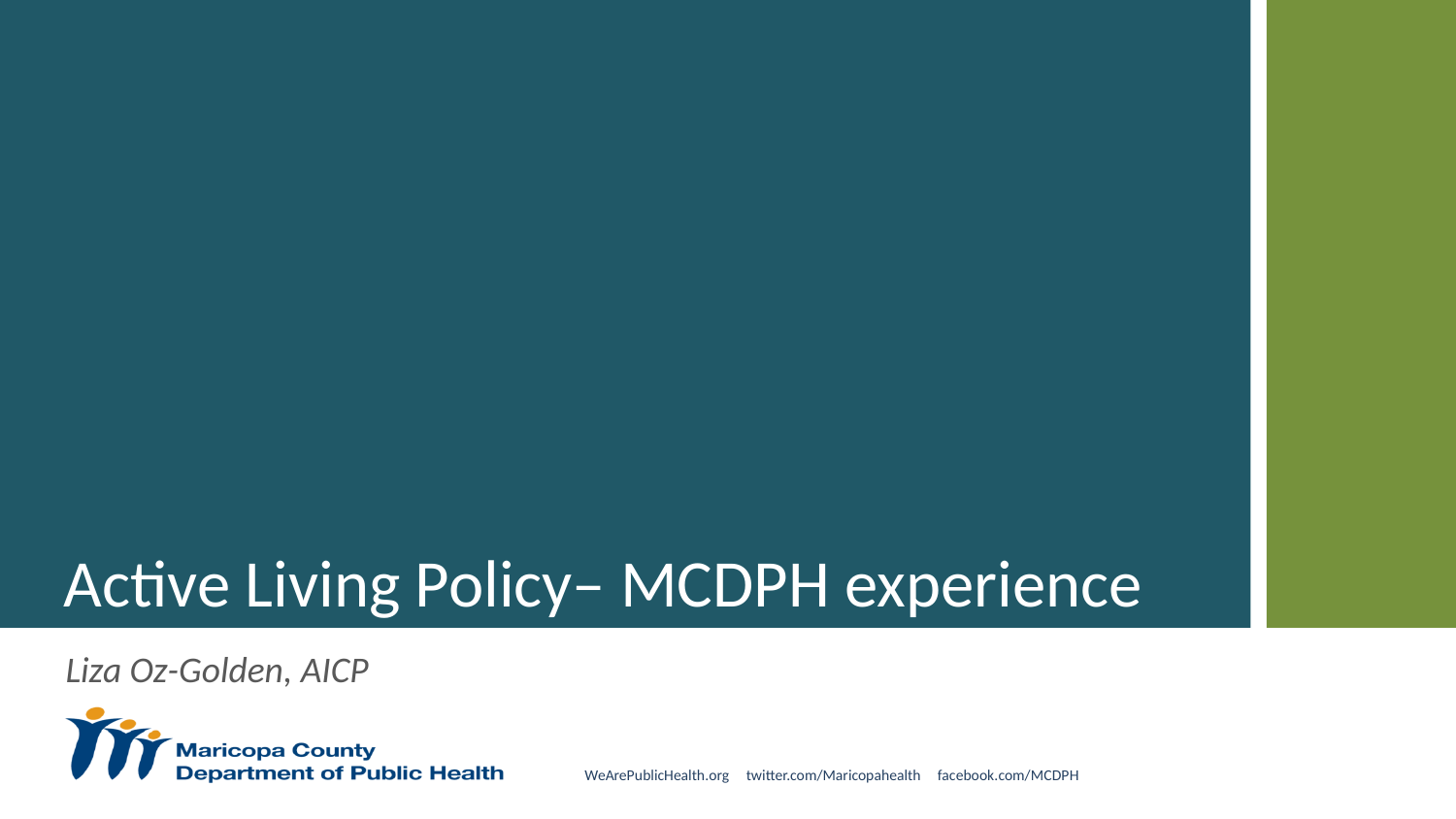

# Active Living Policy– MCDPH experience
Liza Oz-Golden, AICP